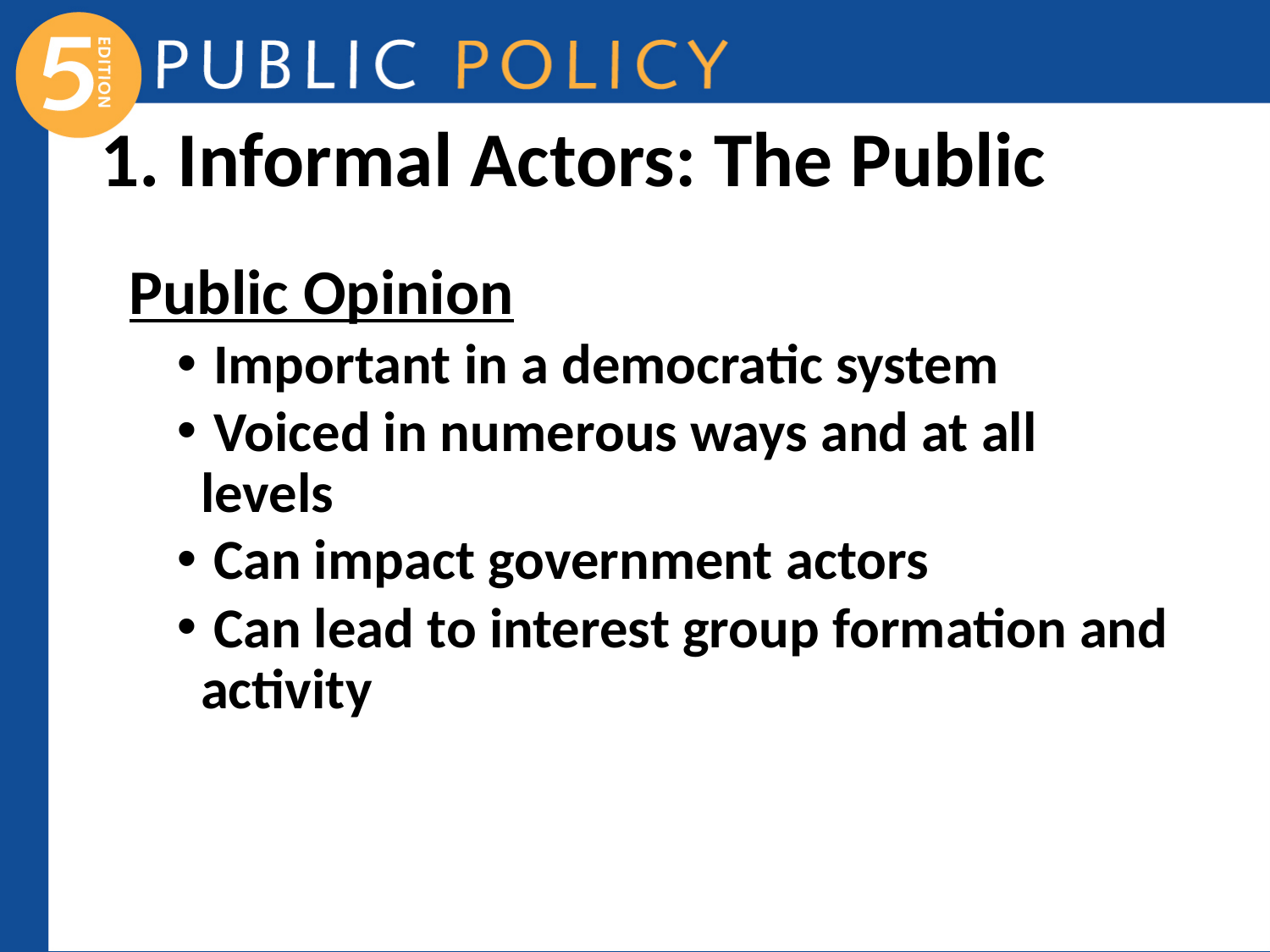

# 1. Informal Actors: The Public
Public Opinion
 Important in a democratic system
 Voiced in numerous ways and at all levels
 Can impact government actors
 Can lead to interest group formation and activity